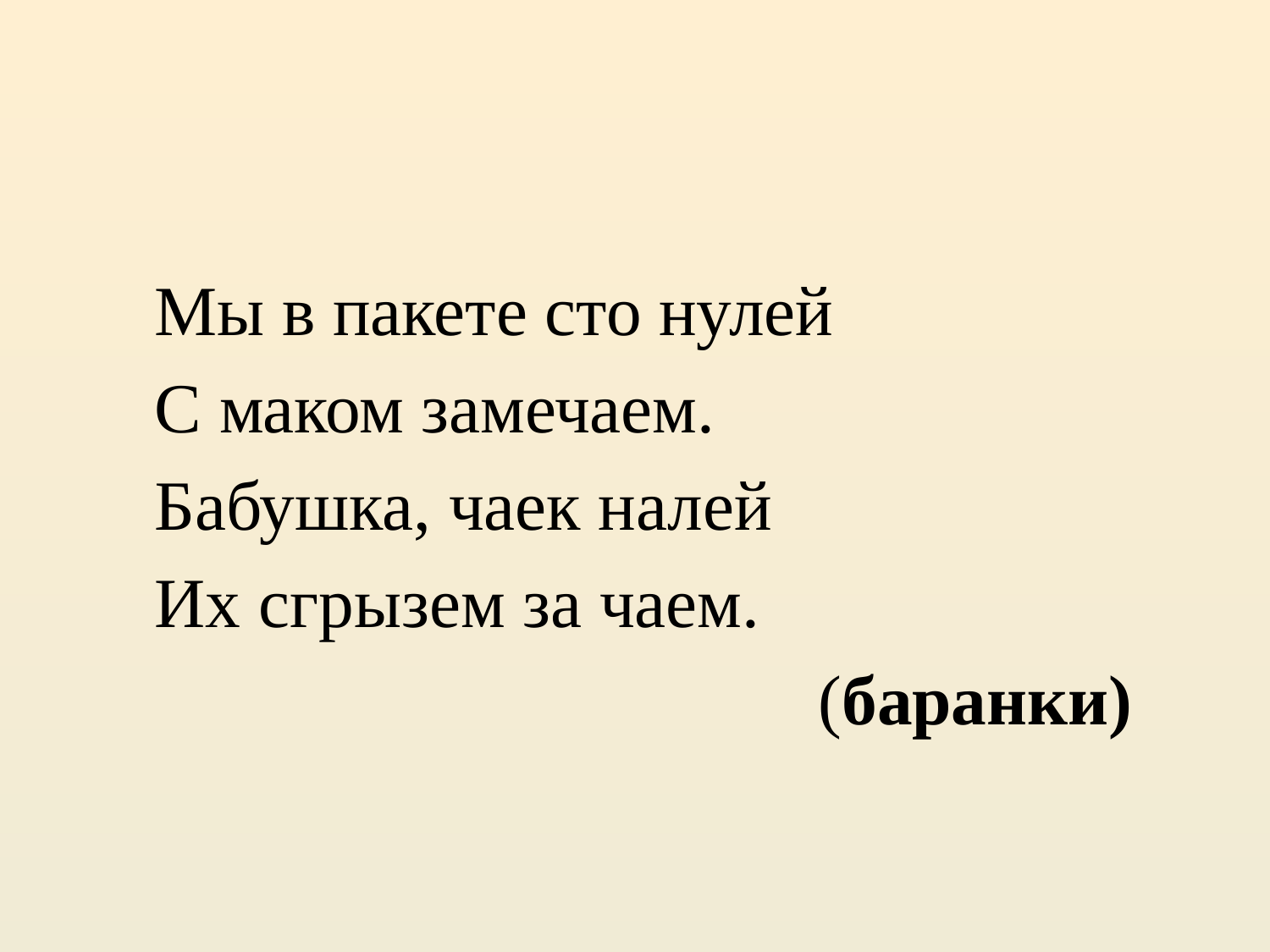

Мы в пакете сто нулей
 С маком замечаем.
 Бабушка, чаек налей
 Их сгрызем за чаем.
(баранки)